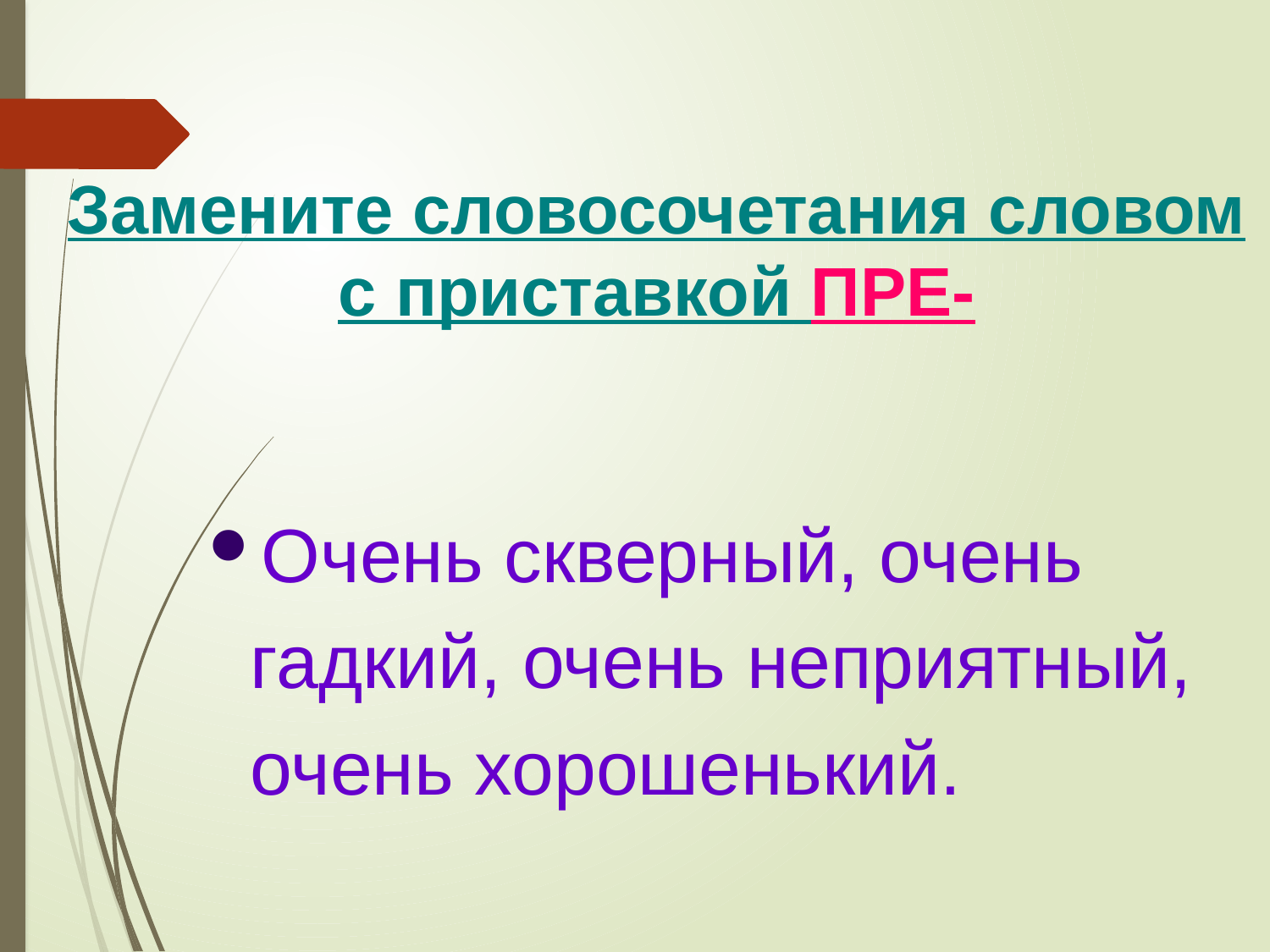

Замените словосочетания словом с приставкой ПРЕ-
Очень скверный, очень
  гадкий, очень неприятный,
  очень хорошенький.